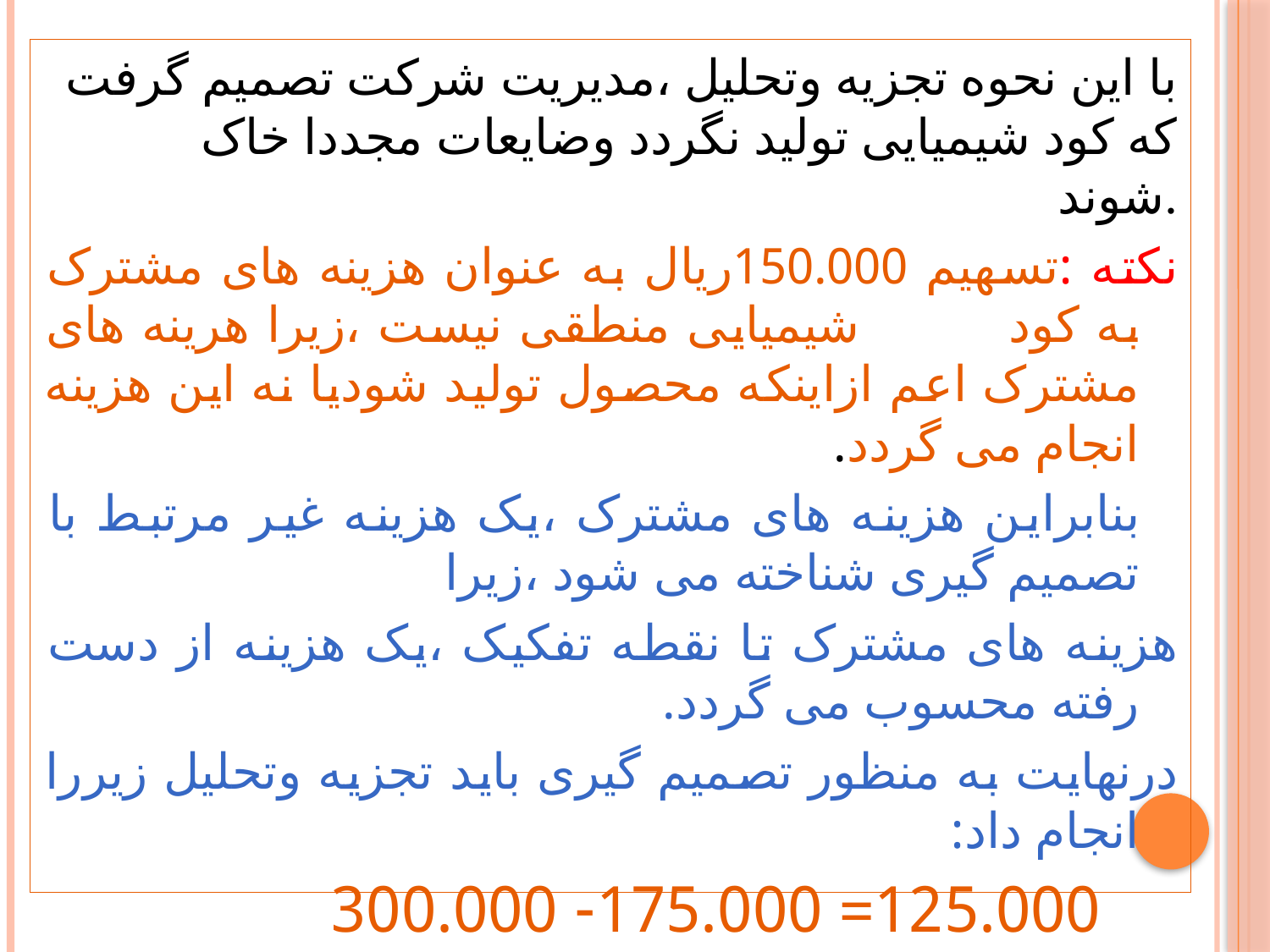

#
با این نحوه تجزیه وتحلیل ،مدیریت شرکت تصمیم گرفت  که کود شیمیایی تولید نگردد وضایعات مجددا خاک شوند.
نکته :تسهیم 150.000ریال به عنوان هزینه های مشترک به کود         شیمیایی منطقی نیست ،زیرا هرینه های مشترک اعم ازاینکه محصول تولید شودیا نه این هزینه انجام می گردد.
  بنابراین هزینه های مشترک ،یک هزینه غیر مرتبط با تصمیم گیری شناخته می شود ،زیرا
هزینه های مشترک تا نقطه تفکیک ،یک هزینه از دست رفته محسوب می گردد.
درنهایت به منظور تصمیم گیری باید تجزیه وتحلیل زیررا انجام داد:
      125.000= 175.000- 300.000
پس می توان گفت تولید کود شیمیایی  125.000ریال سود خواهد داشت.